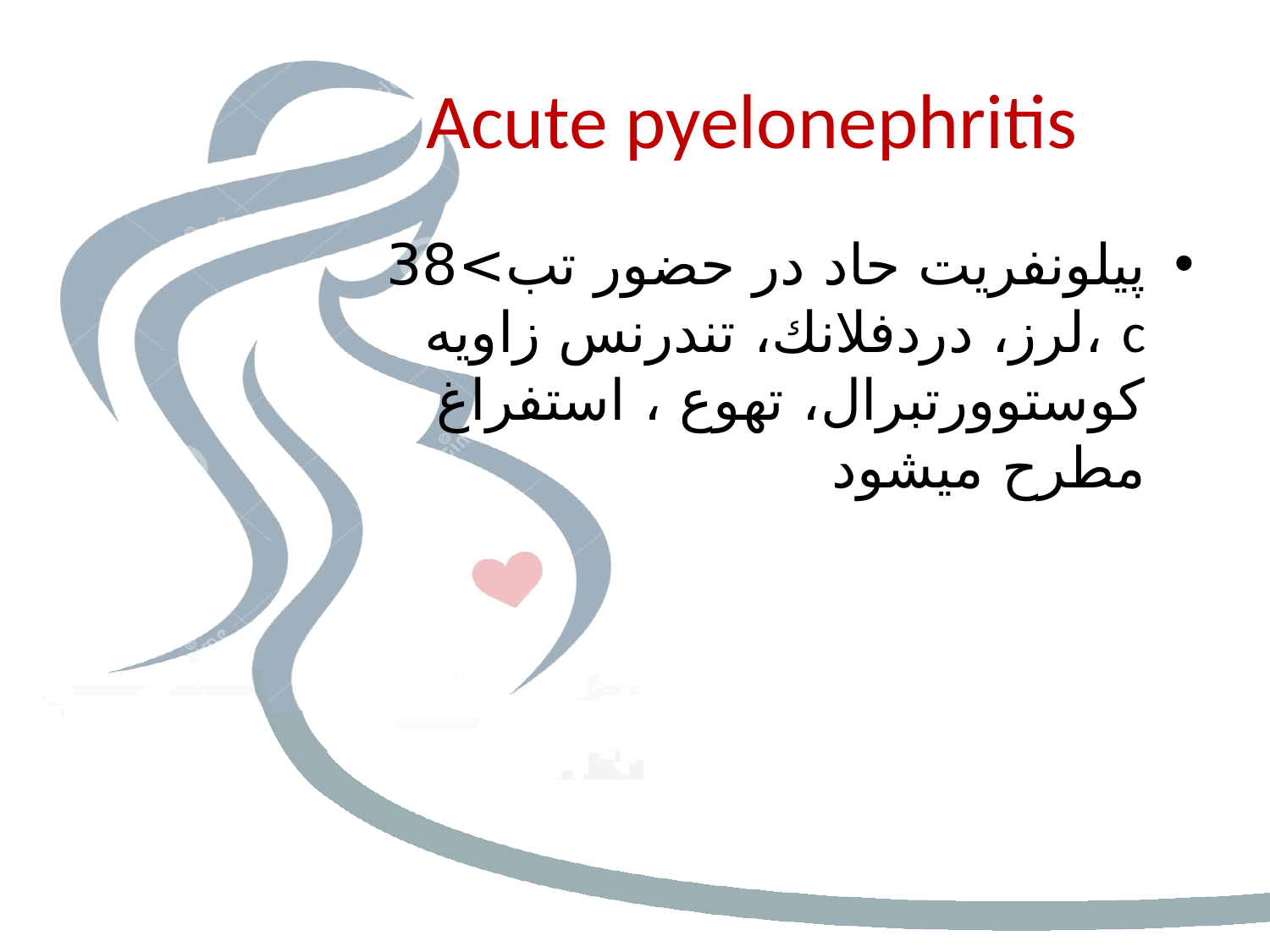

# Acute pyelonephritis
پيلونفريت حاد در حضور تب>38 c ،لرز، دردفلانك، تندرنس زاويه كوستوورتبرال، تهوع ، استفراغ مطرح ميشود